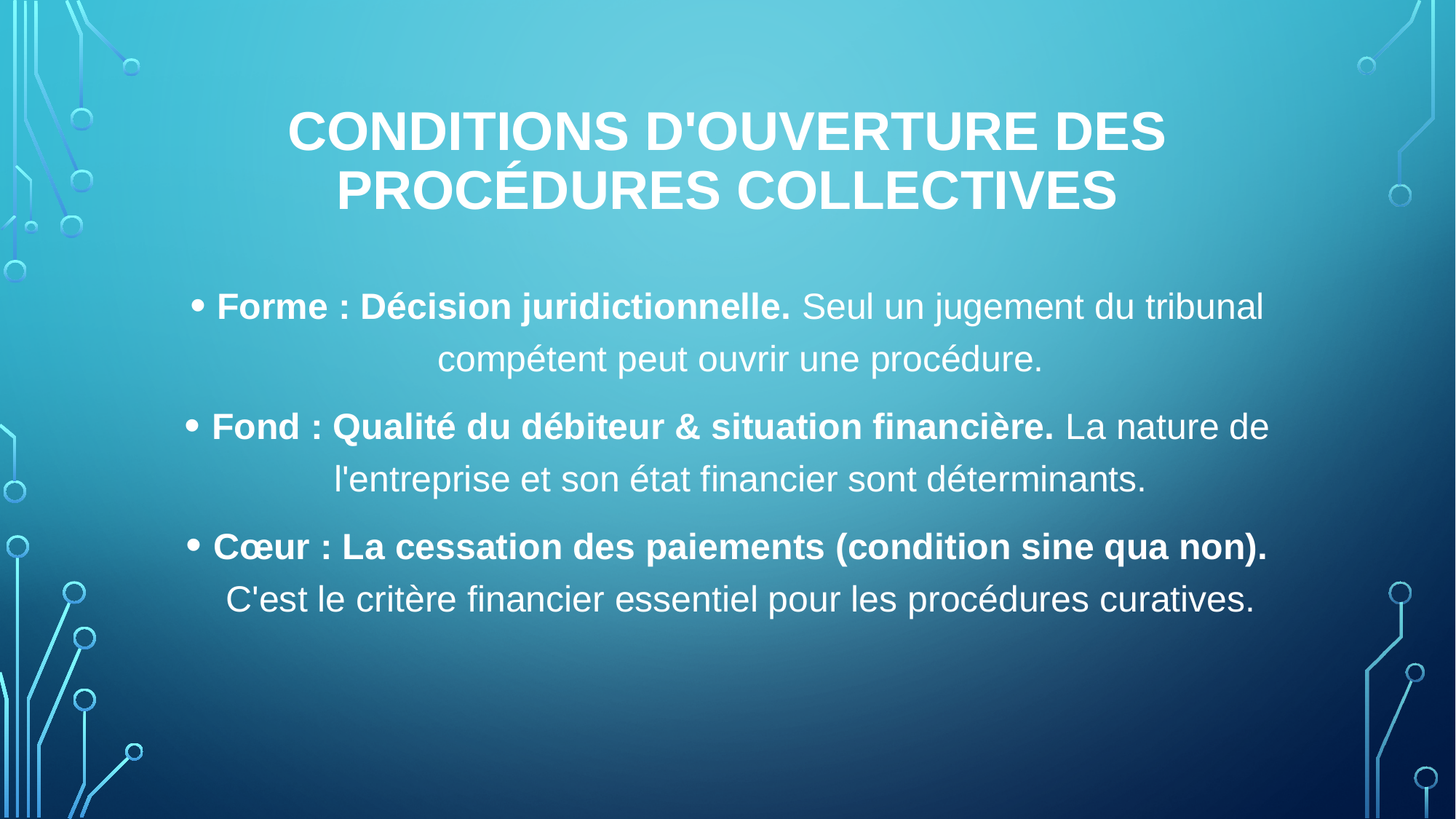

# Conditions d'Ouverture des Procédures Collectives
Forme : Décision juridictionnelle. Seul un jugement du tribunal compétent peut ouvrir une procédure.
Fond : Qualité du débiteur & situation financière. La nature de l'entreprise et son état financier sont déterminants.
Cœur : La cessation des paiements (condition sine qua non). C'est le critère financier essentiel pour les procédures curatives.